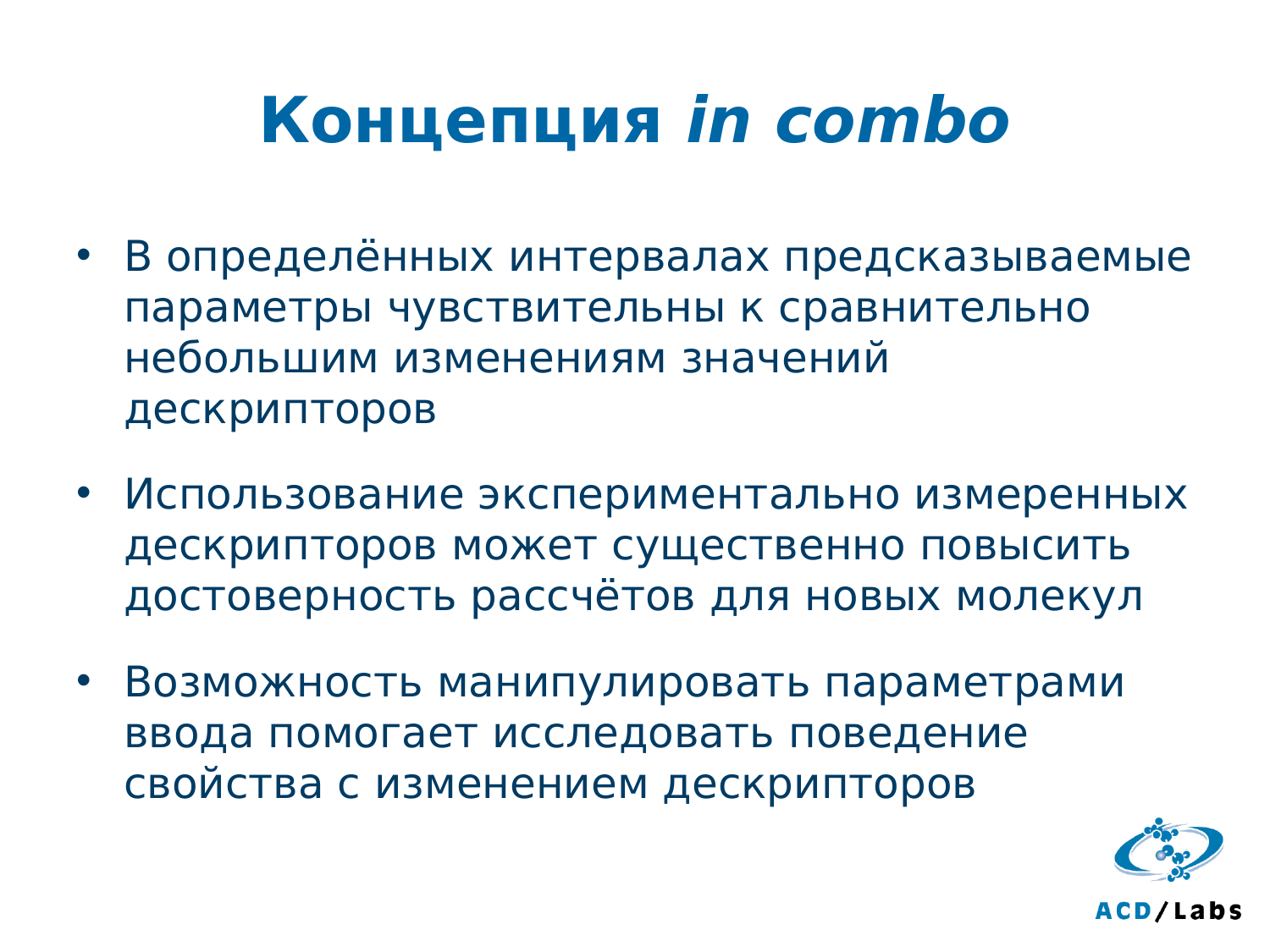

# Концепция in combo
В определённых интервалах предсказываемые параметры чувствительны к сравнительно небольшим изменениям значений дескрипторов
Использование экспериментально измеренных дескрипторов может существенно повысить достоверность рассчётов для новых молекул
Возможность манипулировать параметрами ввода помогает исследовать поведение свойства с изменением дескрипторов